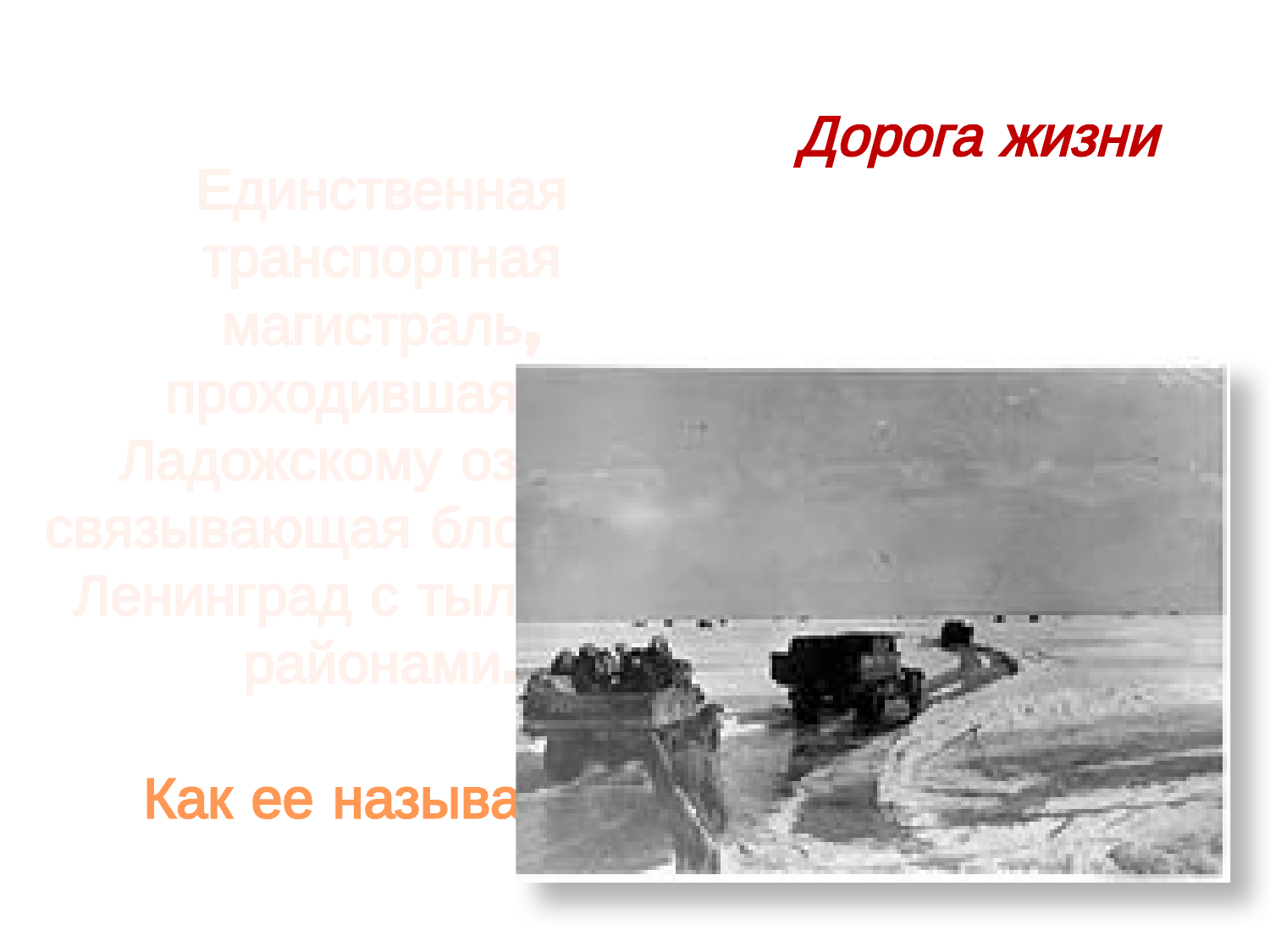

Единственная транспортная магистраль, проходившая по Ладожскому озеру , связывающая блокадный Ленинград с тыловыми районами.

Как ее называли?
Дорога жизни